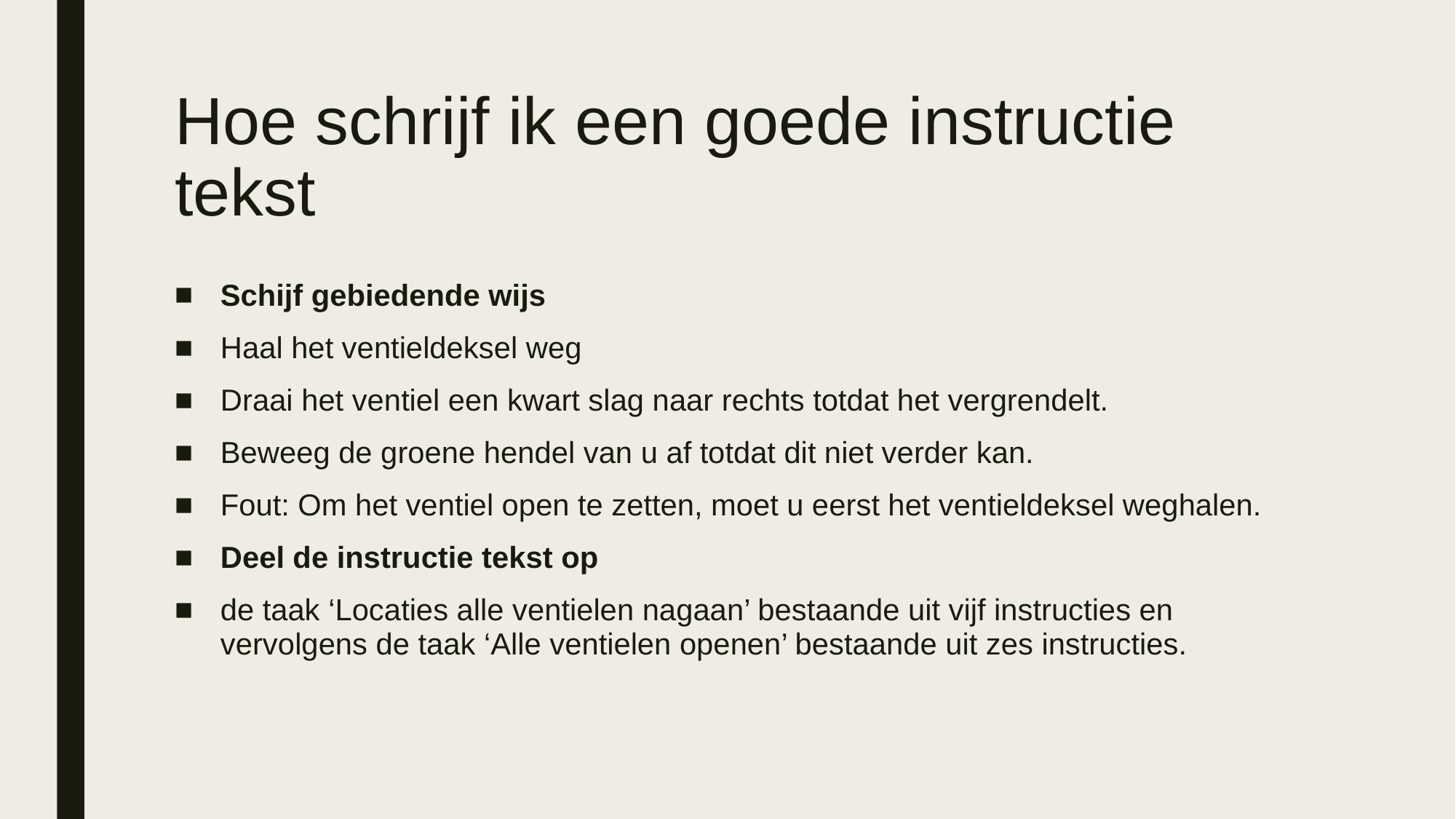

# Hoe schrijf ik een goede instructie tekst
Schijf gebiedende wijs
Haal het ventieldeksel weg
Draai het ventiel een kwart slag naar rechts totdat het vergrendelt.
Beweeg de groene hendel van u af totdat dit niet verder kan.
Fout: Om het ventiel open te zetten, moet u eerst het ventieldeksel weghalen.
Deel de instructie tekst op
de taak ‘Locaties alle ventielen nagaan’ bestaande uit vijf instructies en vervolgens de taak ‘Alle ventielen openen’ bestaande uit zes instructies.